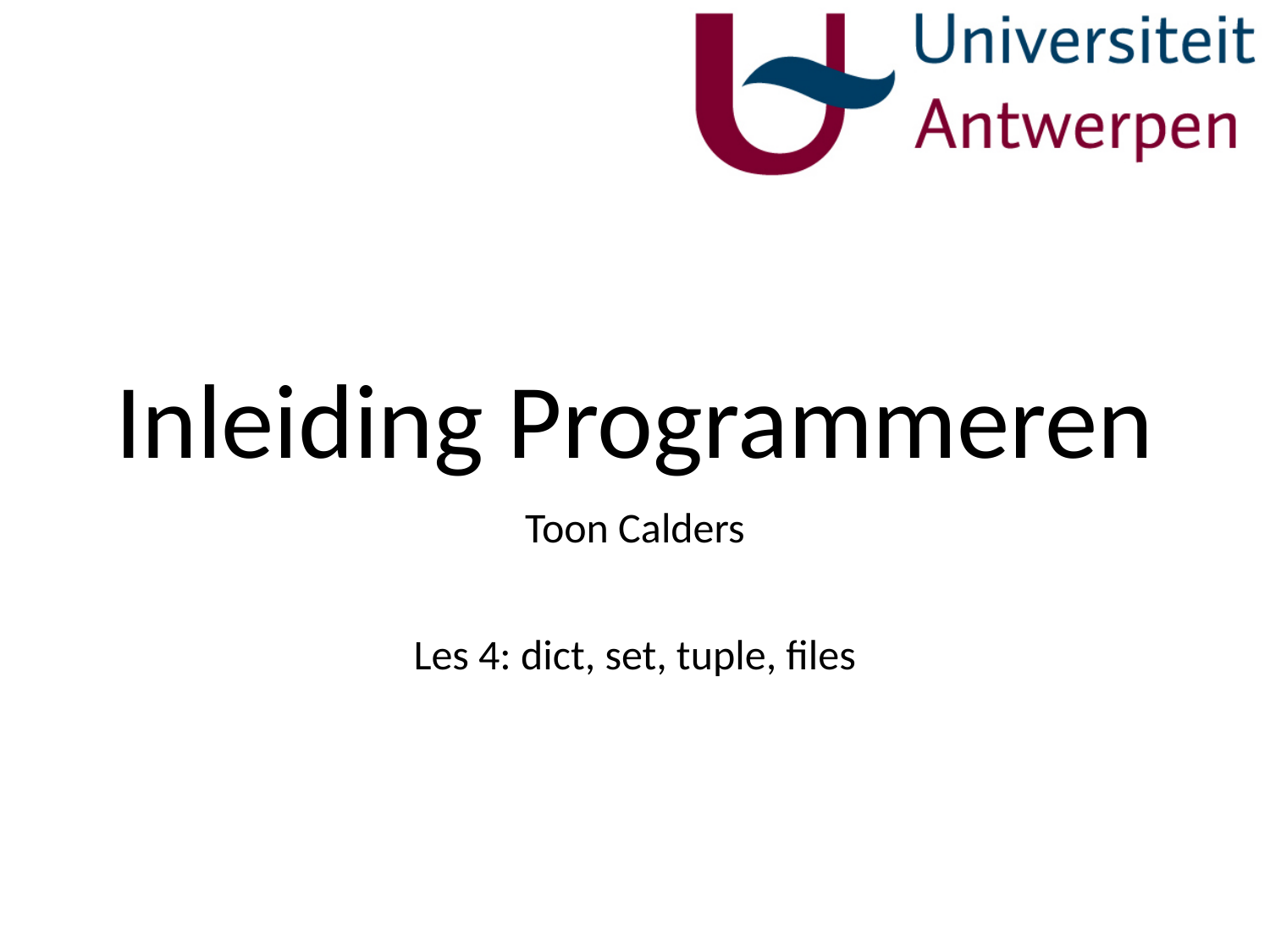

# Inleiding Programmeren
Toon Calders

Les 4: dict, set, tuple, files